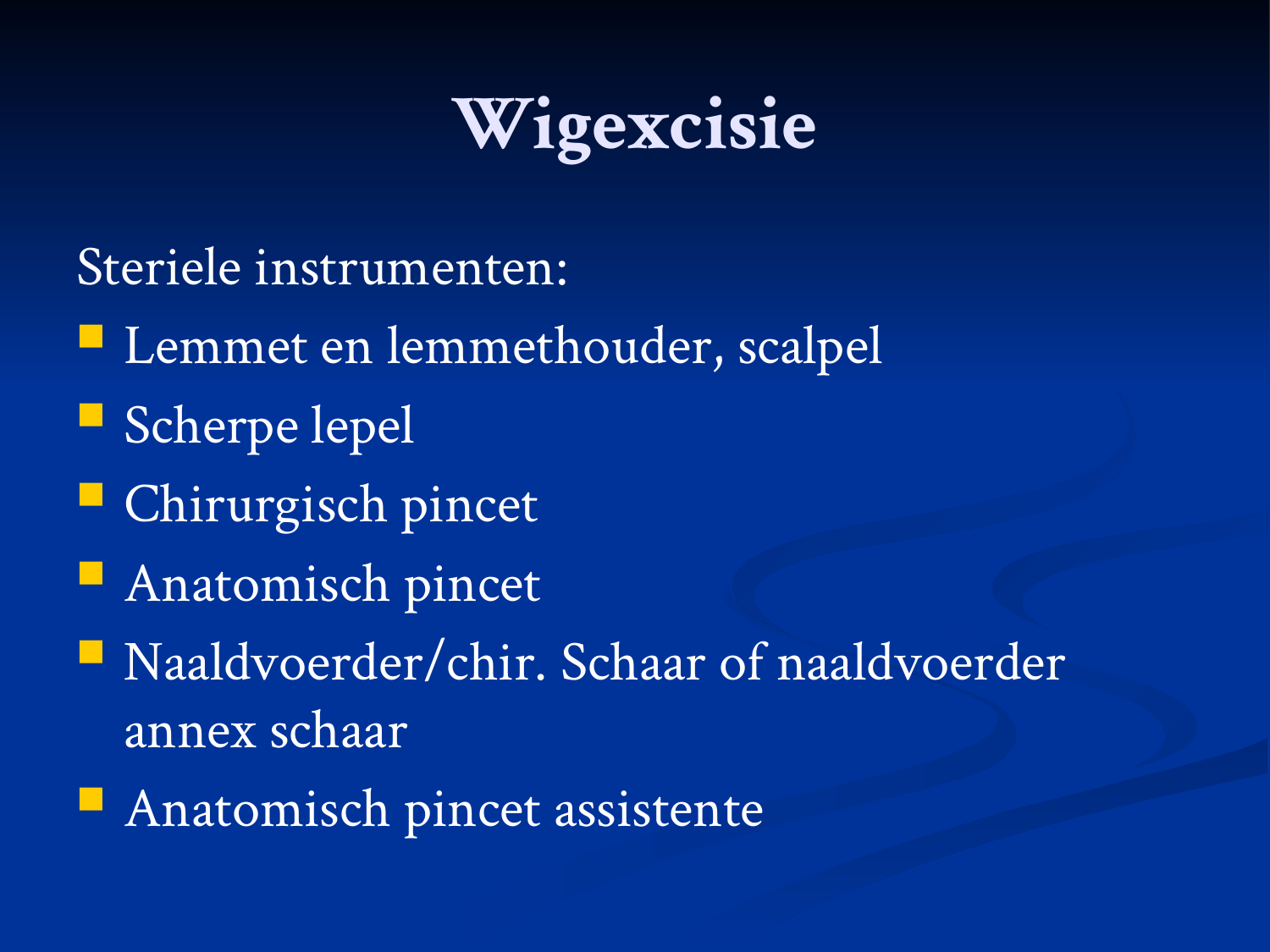

# Wigexcisie
Steriele instrumenten:
Lemmet en lemmethouder, scalpel
Scherpe lepel
Chirurgisch pincet
Anatomisch pincet
Naaldvoerder/chir. Schaar of naaldvoerder annex schaar
Anatomisch pincet assistente